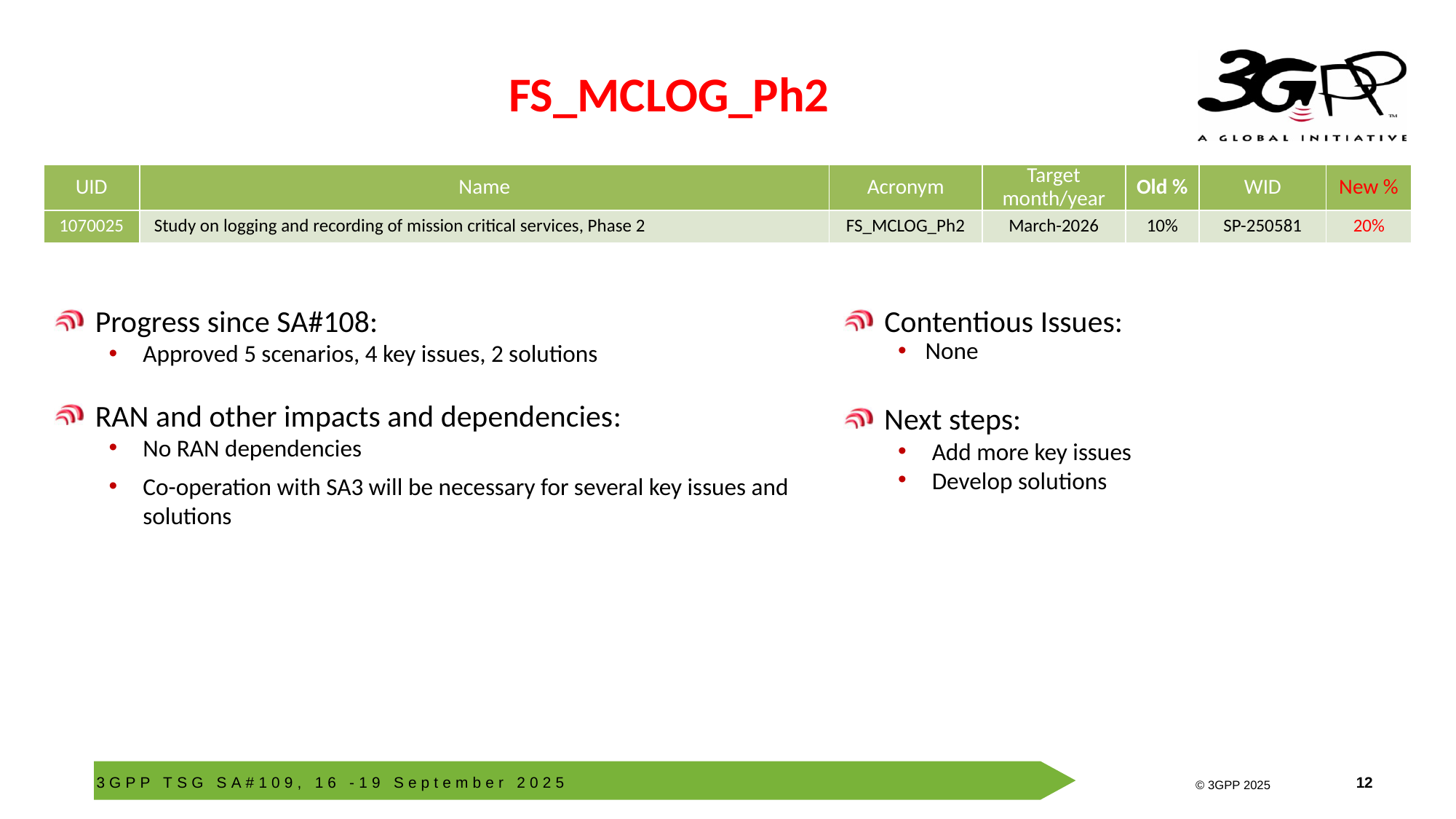

FS_MCLOG_Ph2
| UID | Name | Acronym | Target month/year | Old % | WID | New % |
| --- | --- | --- | --- | --- | --- | --- |
| 1070025 | Study on logging and recording of mission critical services, Phase 2 | FS\_MCLOG\_Ph2 | March-2026 | 10% | SP-250581 | 20% |
Progress since SA#108:
Approved 5 scenarios, 4 key issues, 2 solutions

RAN and other impacts and dependencies:
No RAN dependencies
Co-operation with SA3 will be necessary for several key issues and solutions
Contentious Issues:
None

Next steps:
Add more key issues
Develop solutions